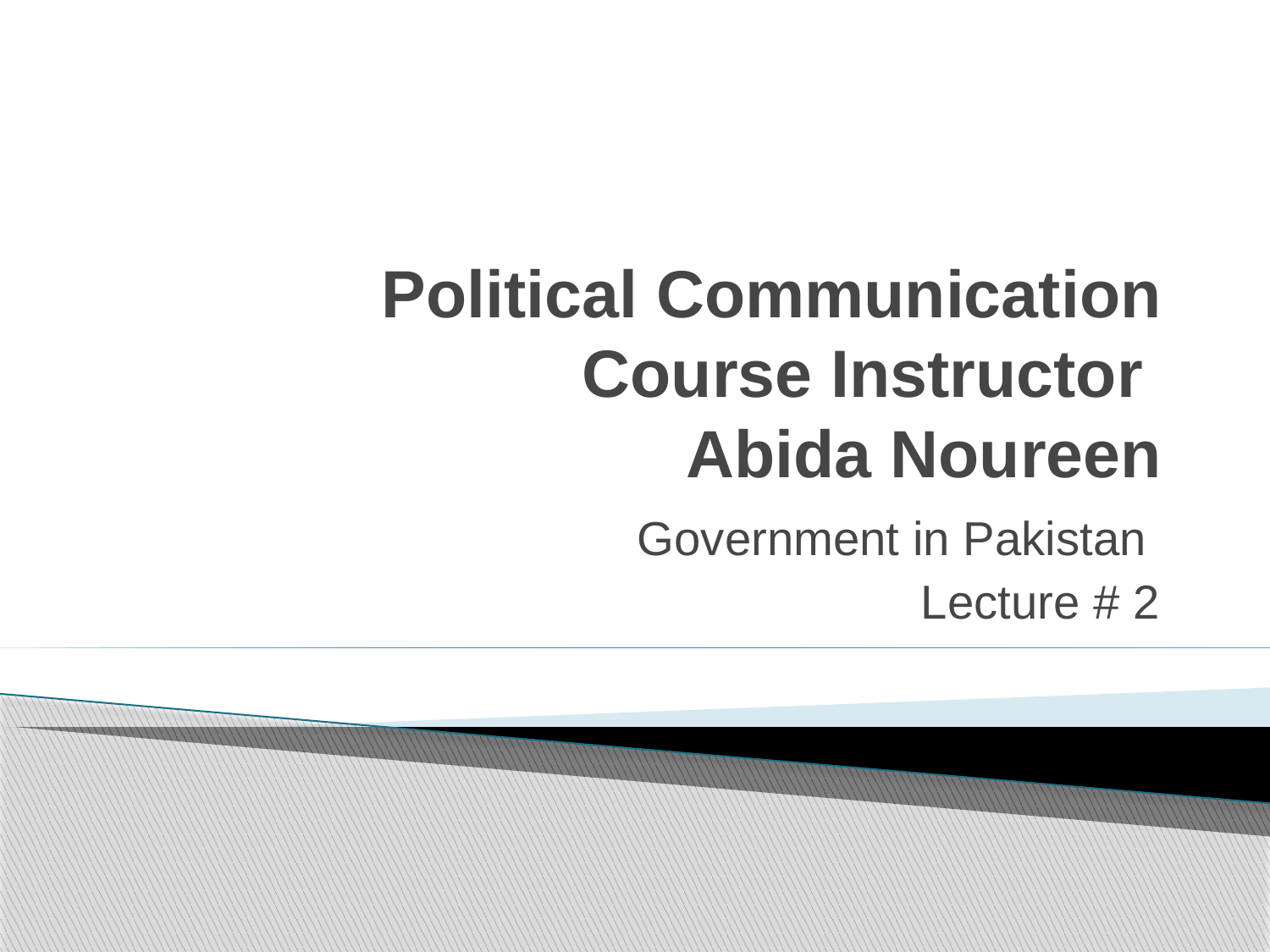

# Political Communication Course Instructor Abida Noureen
Government in Pakistan
Lecture # 2